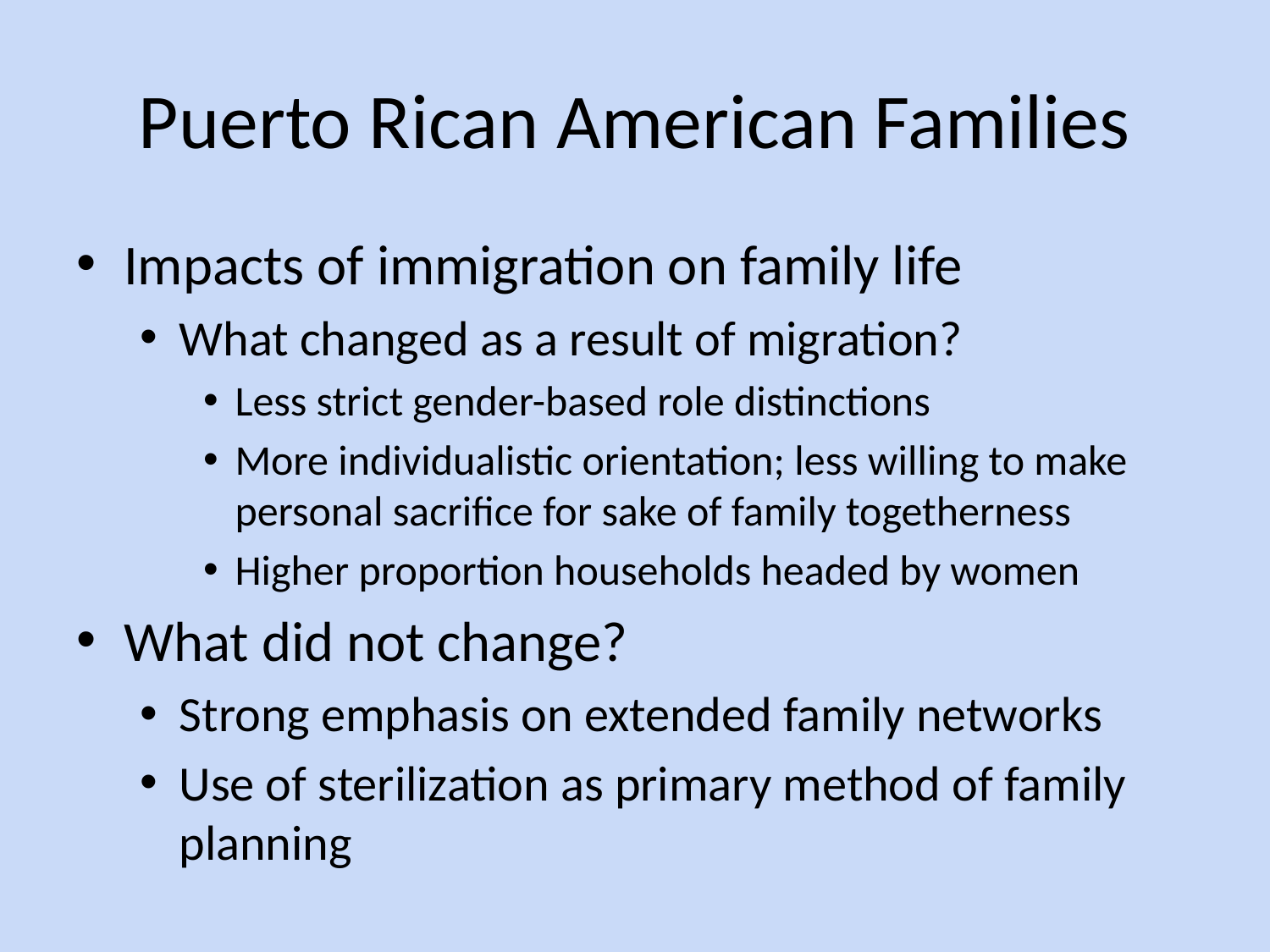

# Puerto Rican American Families
Impacts of immigration on family life
What changed as a result of migration?
Less strict gender-based role distinctions
More individualistic orientation; less willing to make personal sacrifice for sake of family togetherness
Higher proportion households headed by women
What did not change?
Strong emphasis on extended family networks
Use of sterilization as primary method of family planning